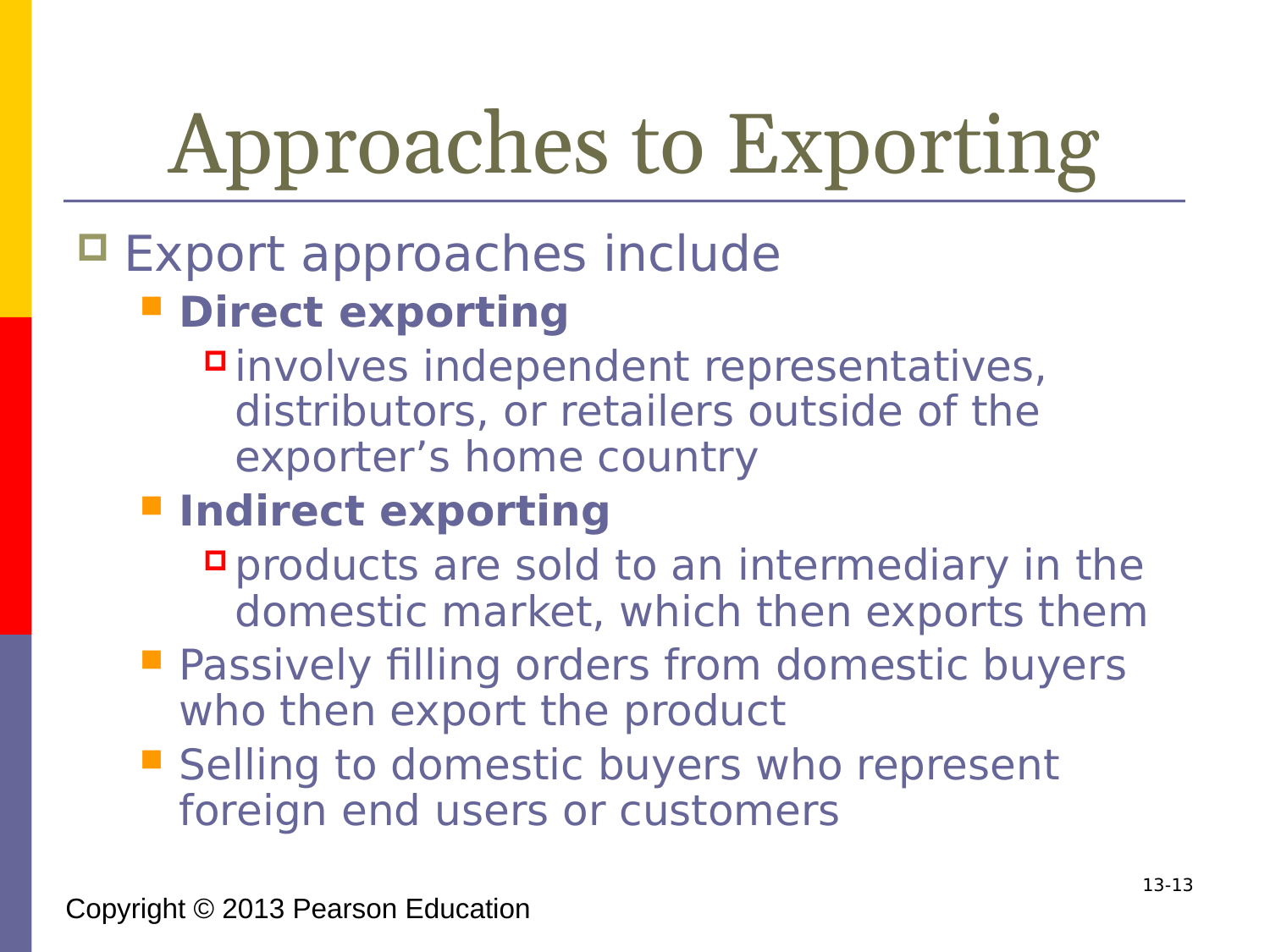

# Approaches to Exporting
Export approaches include
Direct exporting
involves independent representatives, distributors, or retailers outside of the exporter’s home country
Indirect exporting
products are sold to an intermediary in the domestic market, which then exports them
Passively filling orders from domestic buyers who then export the product
Selling to domestic buyers who represent foreign end users or customers
13-13